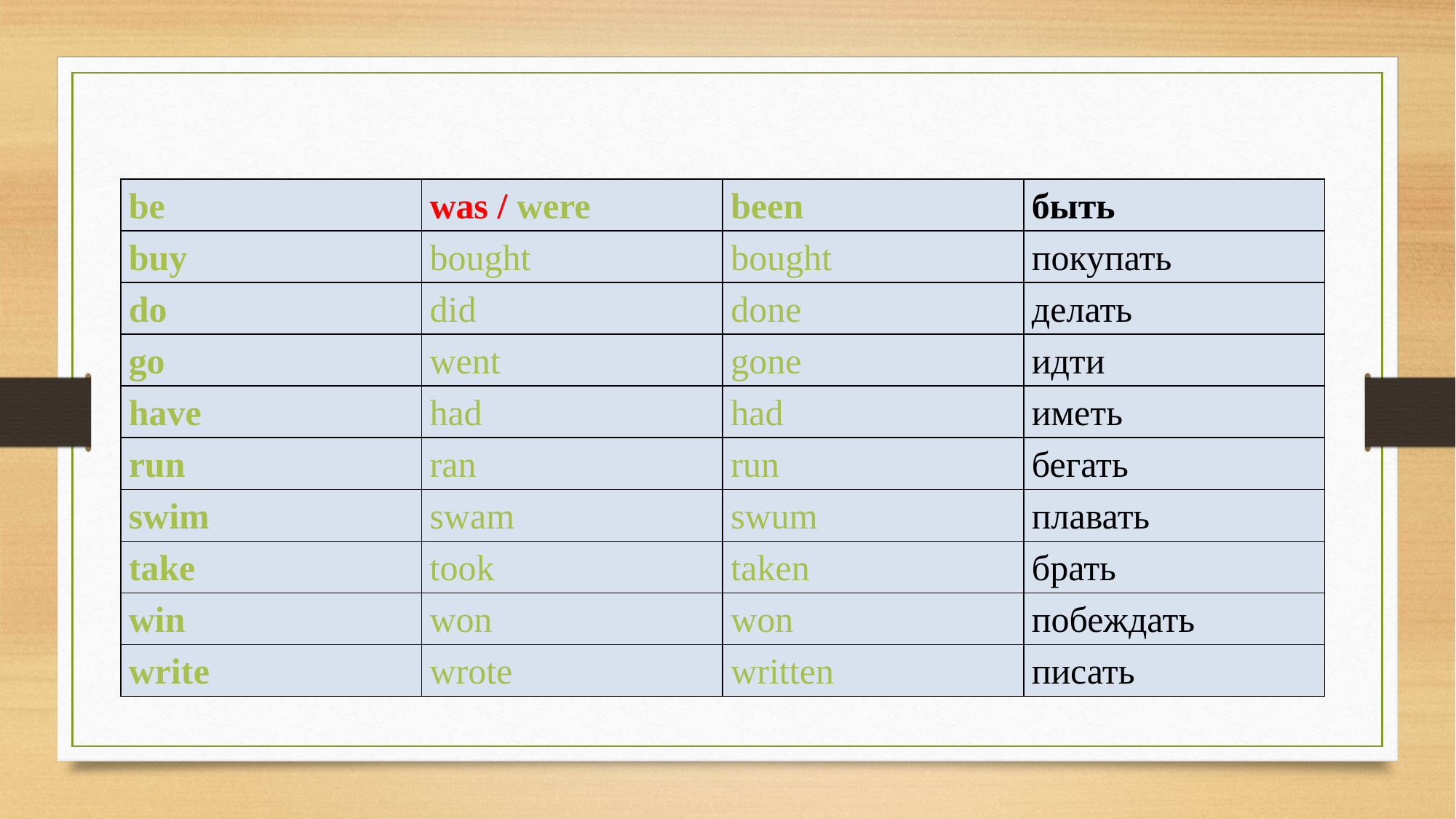

| be | was / were | been | быть |
| --- | --- | --- | --- |
| buy | bought | bought | покупать |
| do | did | done | делать |
| go | went | gone | идти |
| have | had | had | иметь |
| run | ran | run | бегать |
| swim | swam | swum | плавать |
| take | took | taken | брать |
| win | won | won | побеждать |
| write | wrote | written | писать |